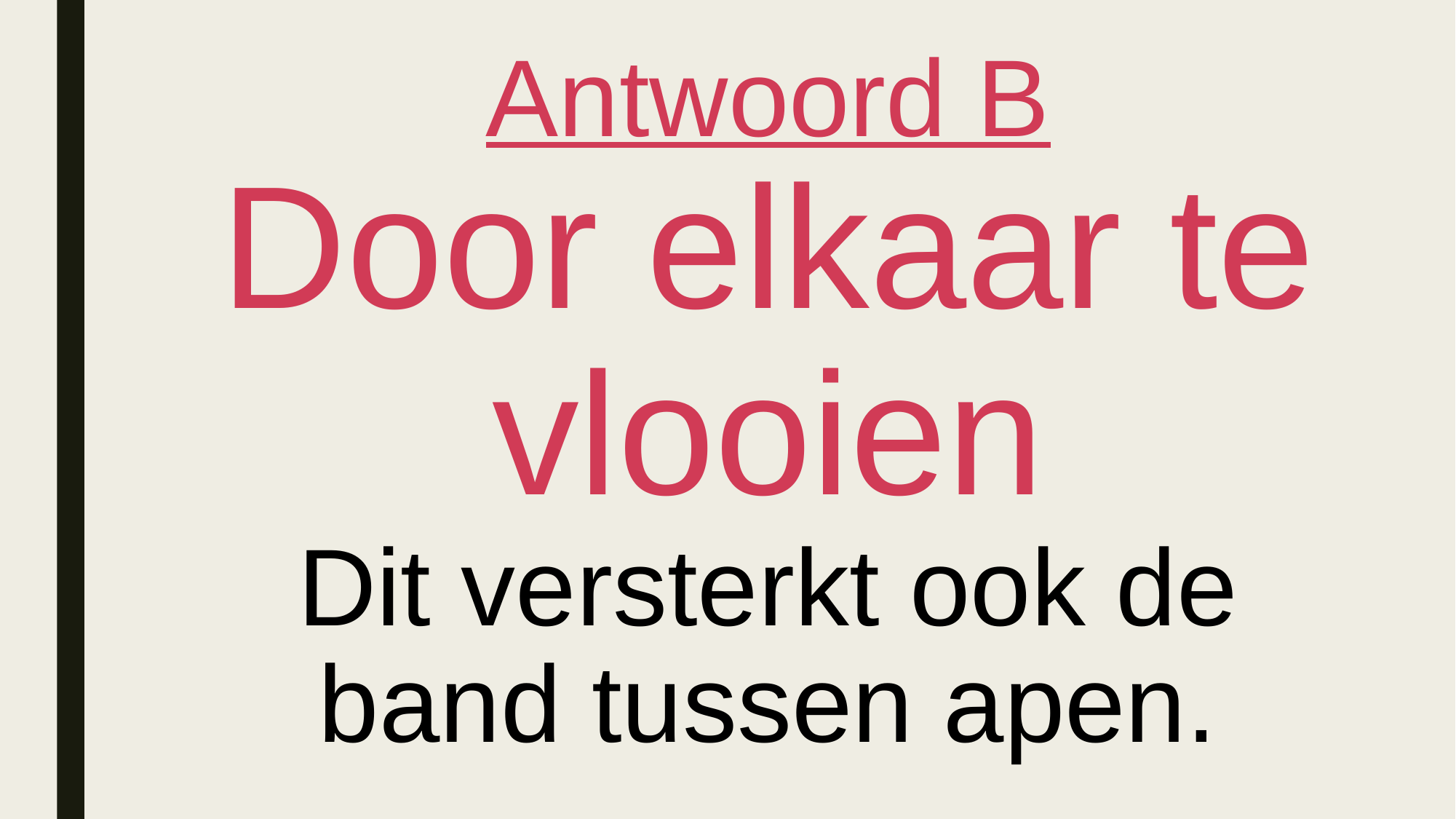

# Antwoord B Door elkaar te vlooien Dit versterkt ook de band tussen apen.